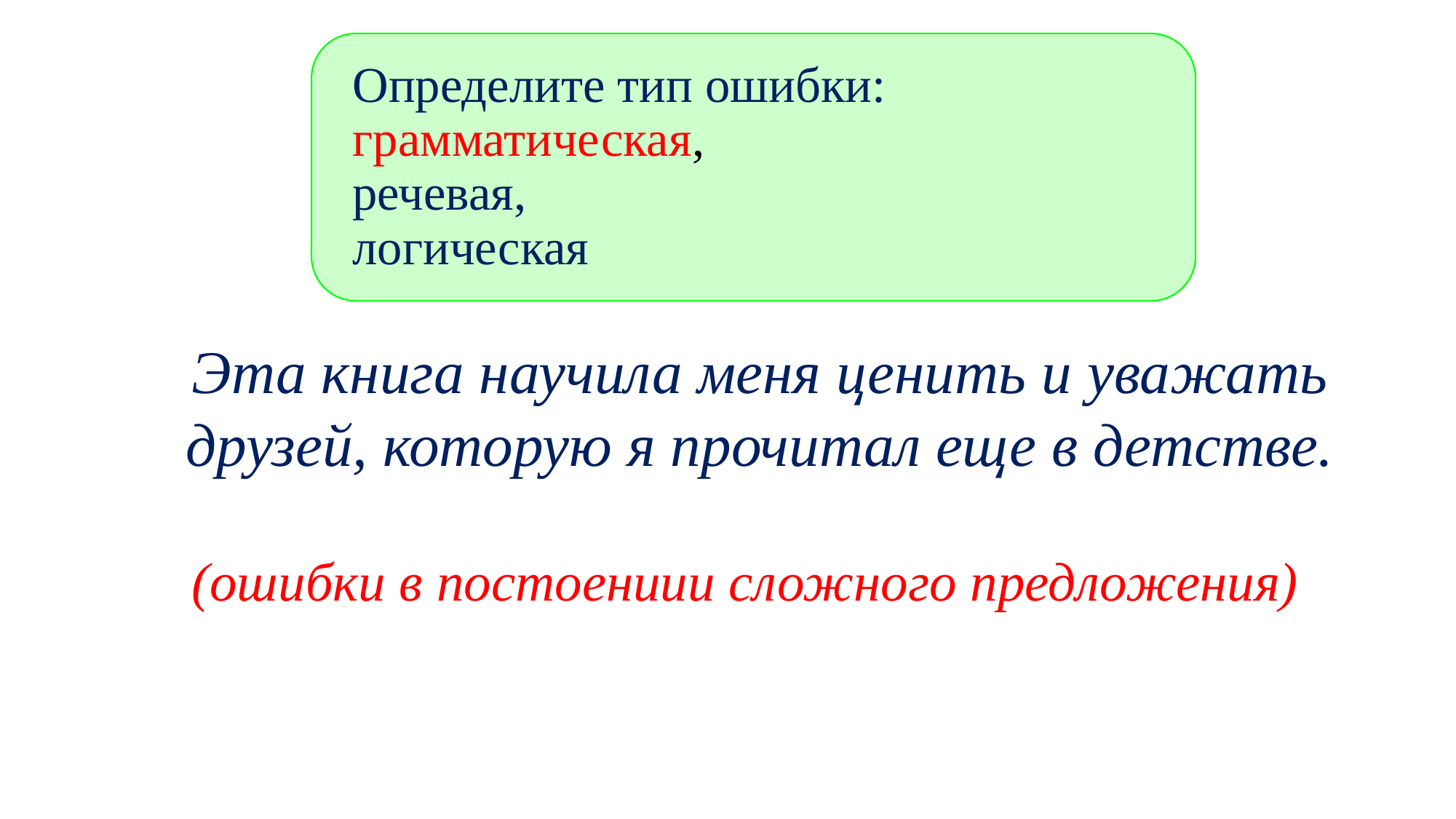

Определите тип ошибки:
грамматическая,
речевая,
логическая
Эта книга научила меня ценить и уважать друзей, которую я прочитал еще в детстве.
(ошибки в постоениии сложного предложения)